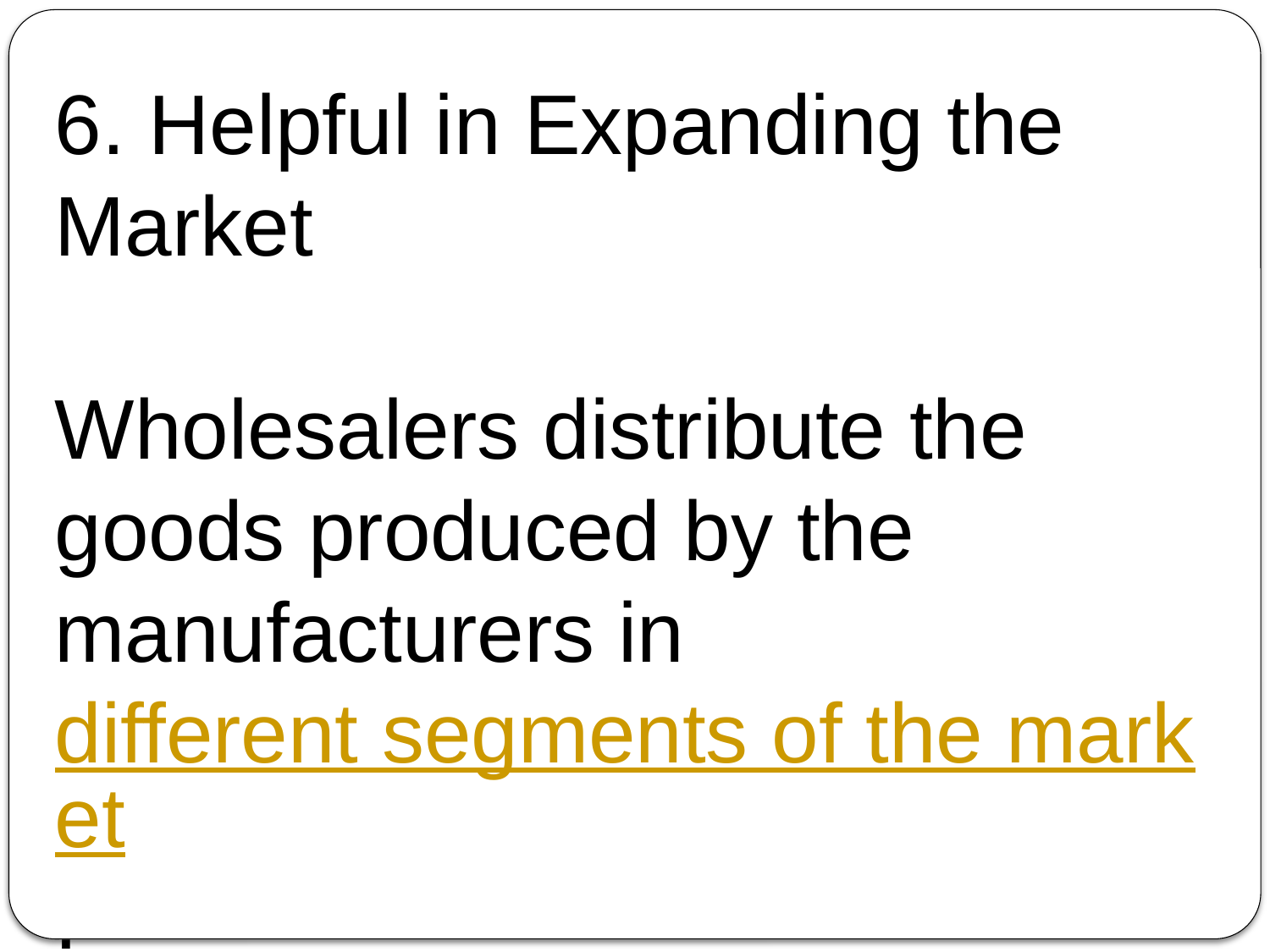

6. Helpful in Expanding the Market

Wholesalers distribute the goods produced by the manufacturers in different segments of the market.